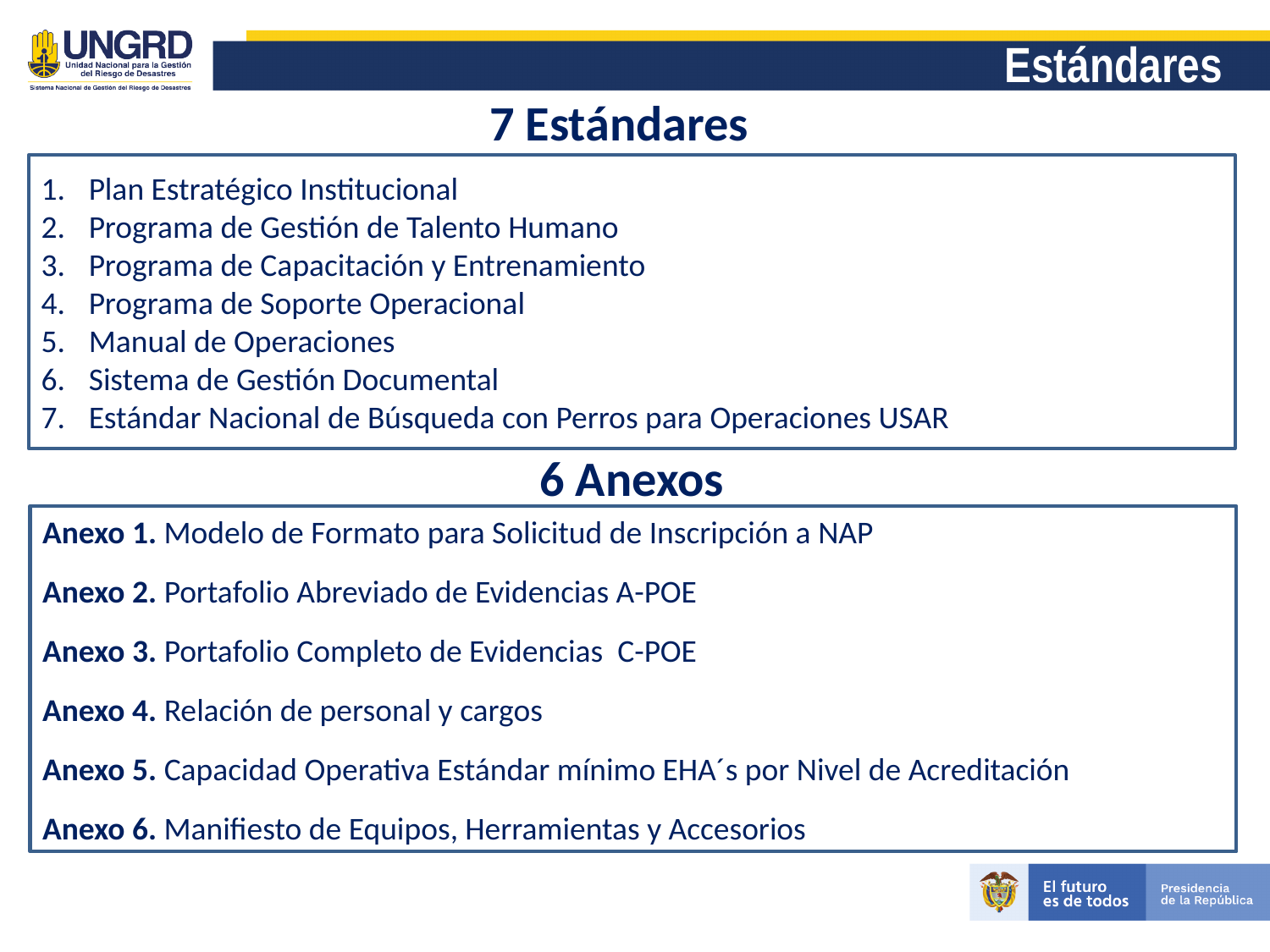

# Estándares
7 Estándares
Plan Estratégico Institucional
Programa de Gestión de Talento Humano
Programa de Capacitación y Entrenamiento
Programa de Soporte Operacional
Manual de Operaciones
Sistema de Gestión Documental
Estándar Nacional de Búsqueda con Perros para Operaciones USAR
6 Anexos
Anexo 1. Modelo de Formato para Solicitud de Inscripción a NAP

Anexo 2. Portafolio Abreviado de Evidencias A-POE

Anexo 3. Portafolio Completo de Evidencias  C-POE

Anexo 4. Relación de personal y cargos

Anexo 5. Capacidad Operativa Estándar mínimo EHA´s por Nivel de Acreditación

Anexo 6. Manifiesto de Equipos, Herramientas y Accesorios